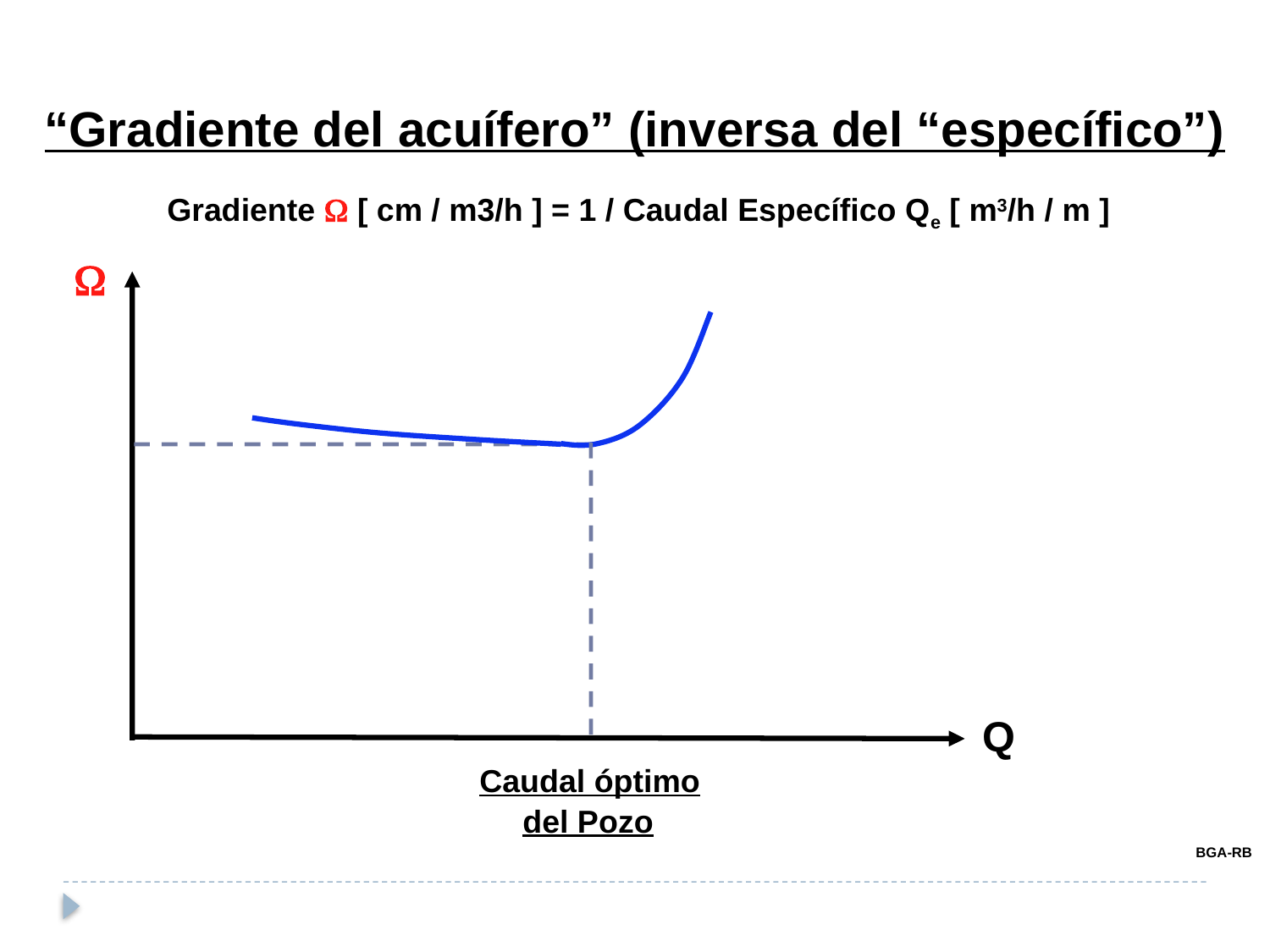

“Gradiente del acuífero” (inversa del “específico”)
Gradiente Ω [ cm / m3/h ] = 1 / Caudal Específico Qe [ m3/h / m ]
Ω

Q

Caudal óptimo
del Pozo
BGA-RB